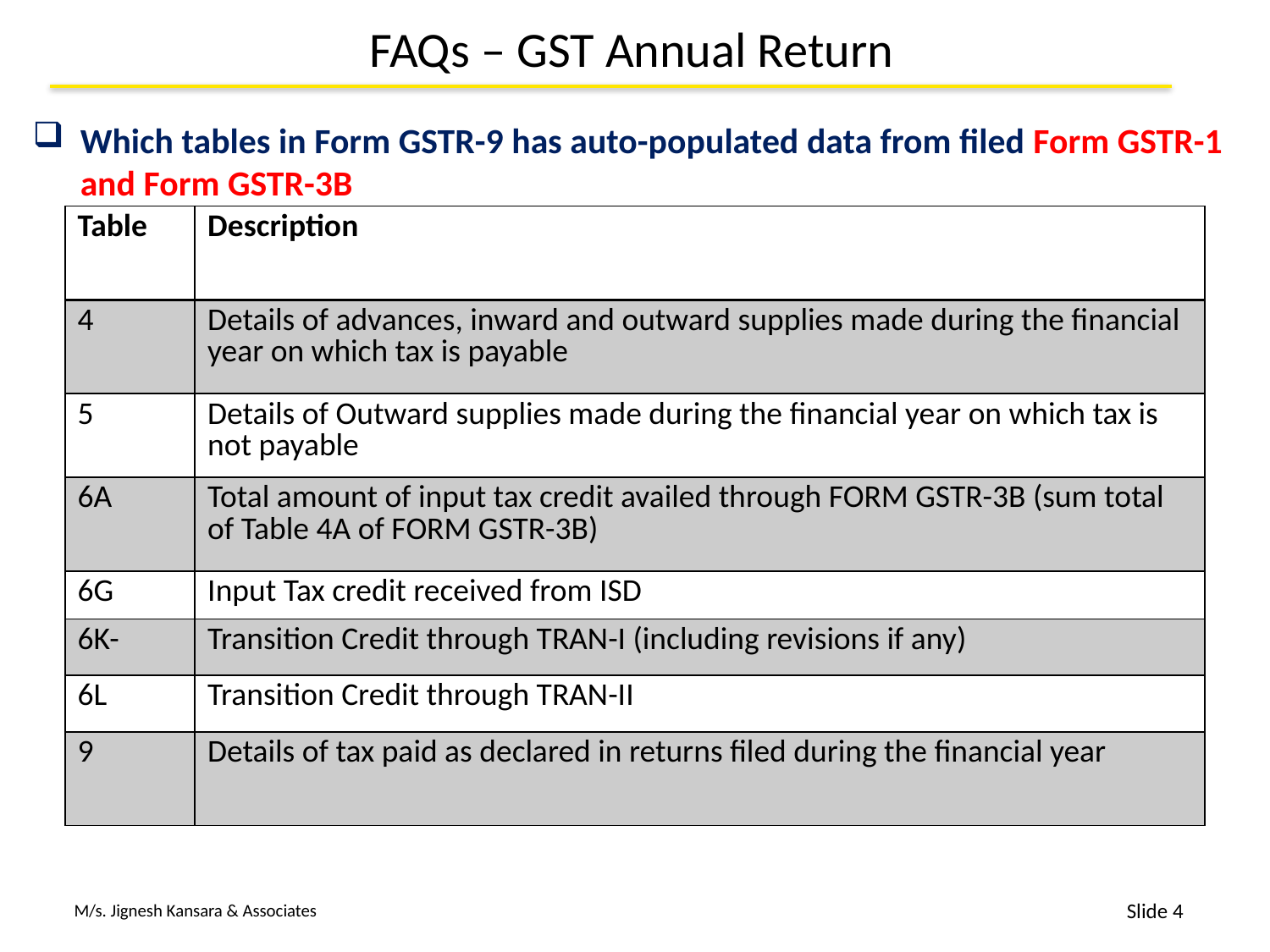

# FAQs – GST Annual Return
Which tables in Form GSTR-9 has auto-populated data from filed Form GSTR-1 and Form GSTR-3B

| Table | Description |
| --- | --- |
| 4 | Details of advances, inward and outward supplies made during the financial year on which tax is payable |
| 5 | Details of Outward supplies made during the financial year on which tax is not payable |
| 6A | Total amount of input tax credit availed through FORM GSTR-3B (sum total of Table 4A of FORM GSTR-3B) |
| 6G | Input Tax credit received from ISD |
| 6K- | Transition Credit through TRAN-I (including revisions if any) |
| 6L | Transition Credit through TRAN-II |
| 9 | Details of tax paid as declared in returns filed during the financial year |
4